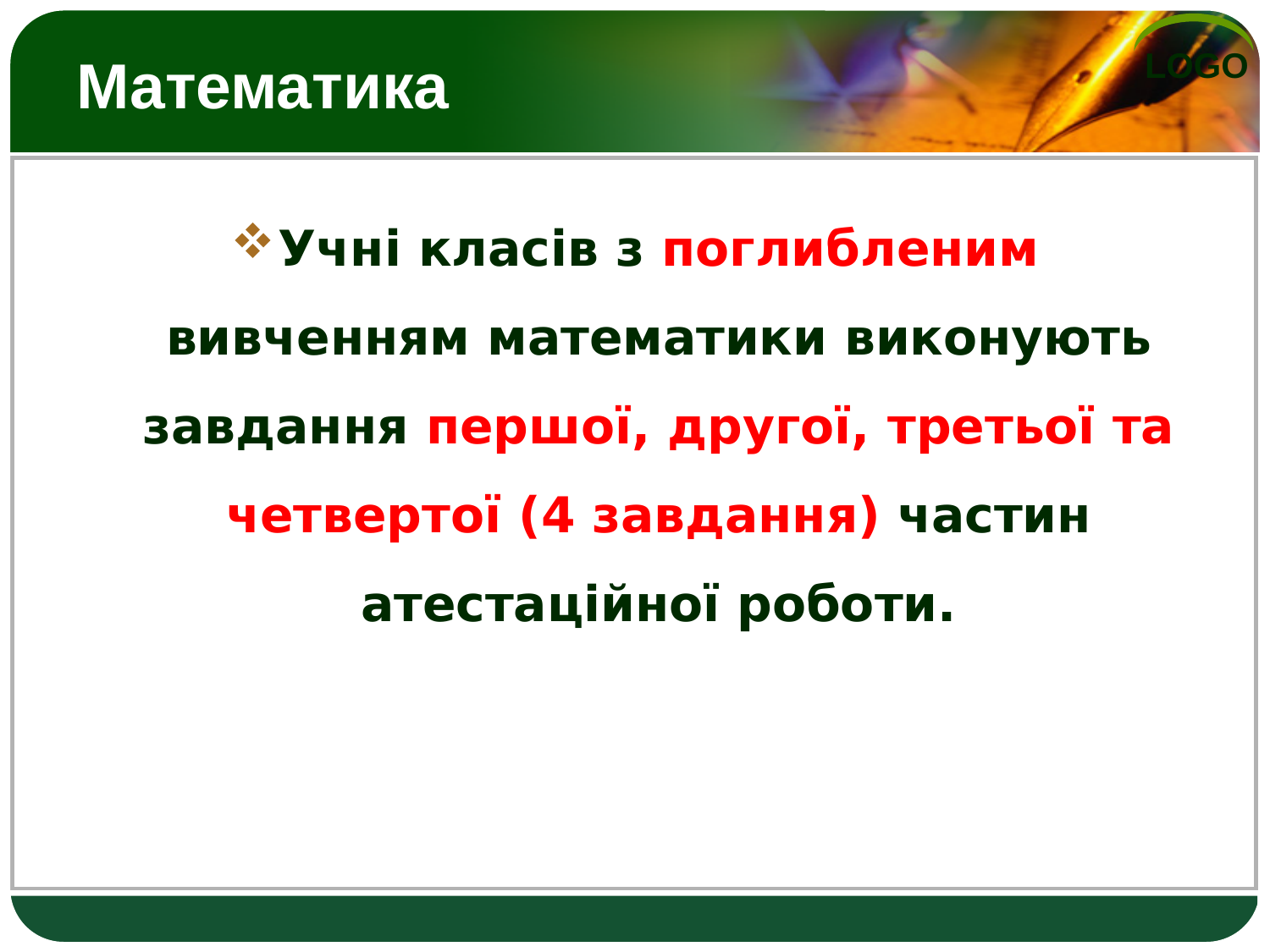

# Математика
Учні класів з поглибленим вивченням математики виконують завдання першої, другої, третьої та четвертої (4 завдання) частин атестаційної роботи.